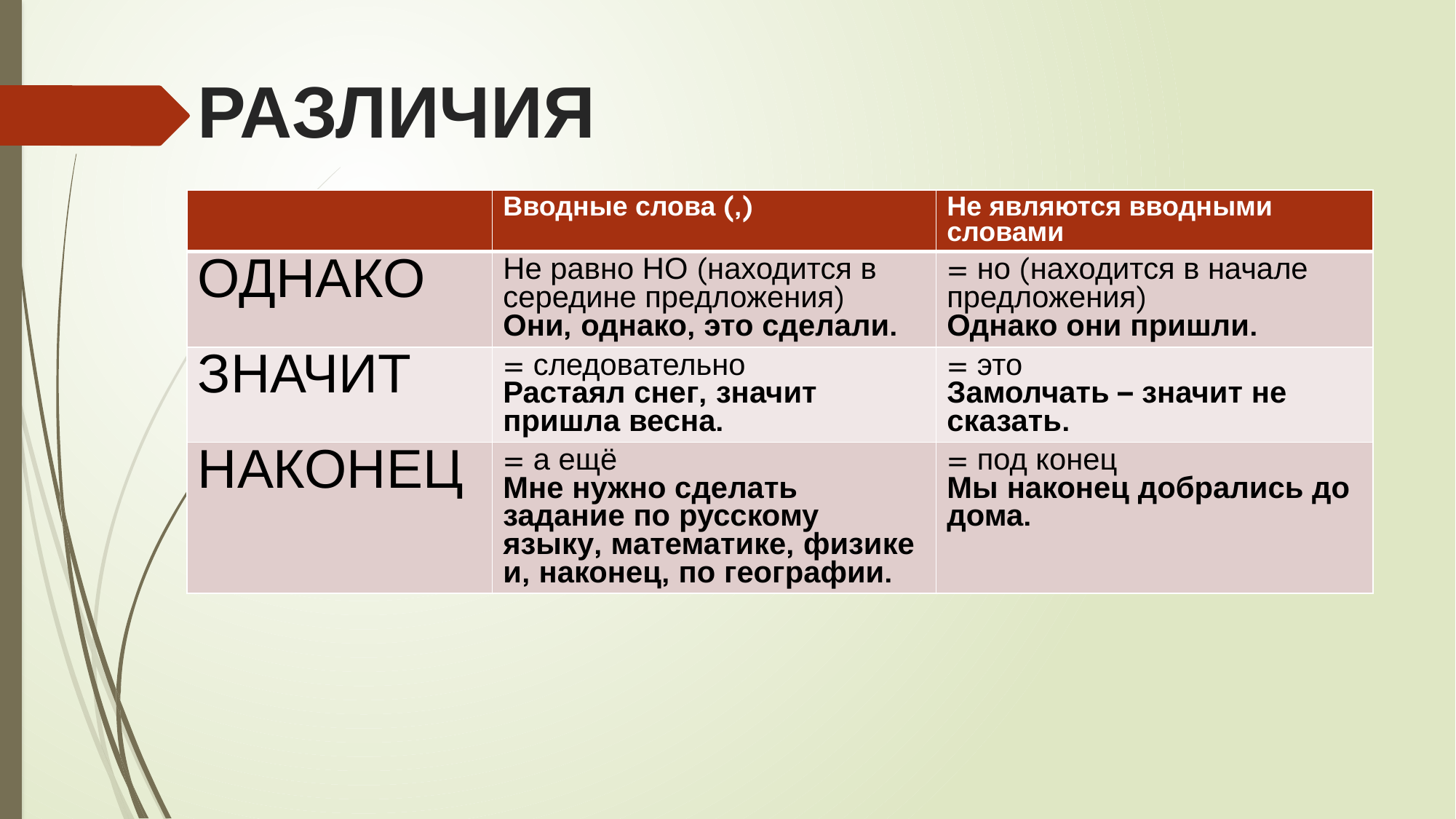

# РАЗЛИЧИЯ
|  | Вводные слова (,) | Не являются вводными словами |
| --- | --- | --- |
| ОДНАКО | Не равно НО (находится в середине предложения) Они, однако, это сделали. | = но (находится в начале предложения) Однако они пришли. |
| ЗНАЧИТ | = следовательно Растаял снег, значит пришла весна. | = это Замолчать – значит не сказать. |
| НАКОНЕЦ | = а ещё Мне нужно сделать задание по русскому языку, математике, физике и, наконец, по географии. | = под конец Мы наконец добрались до дома. |